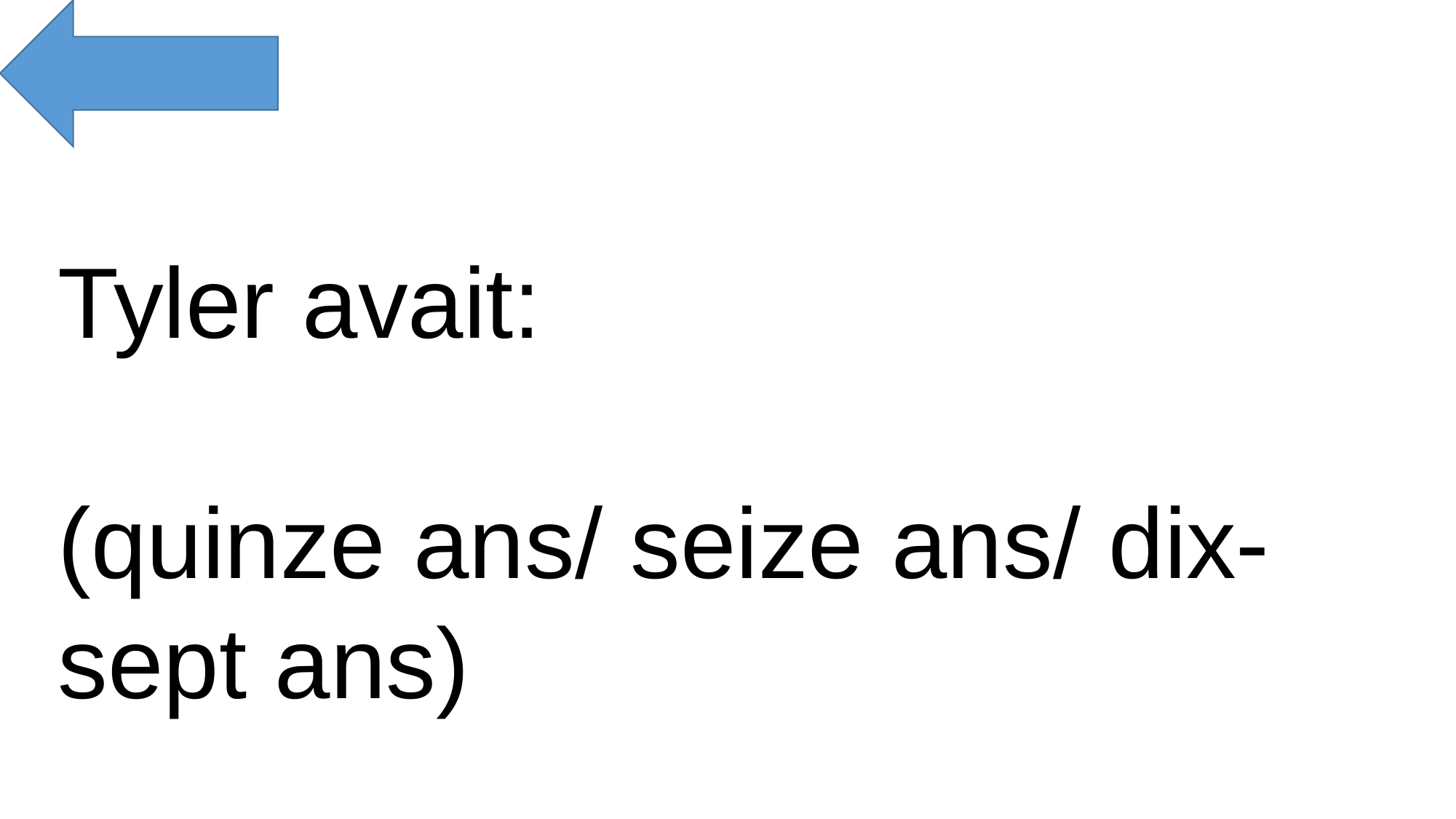

Tyler avait:

(quinze ans/ seize ans/ dix-sept ans)